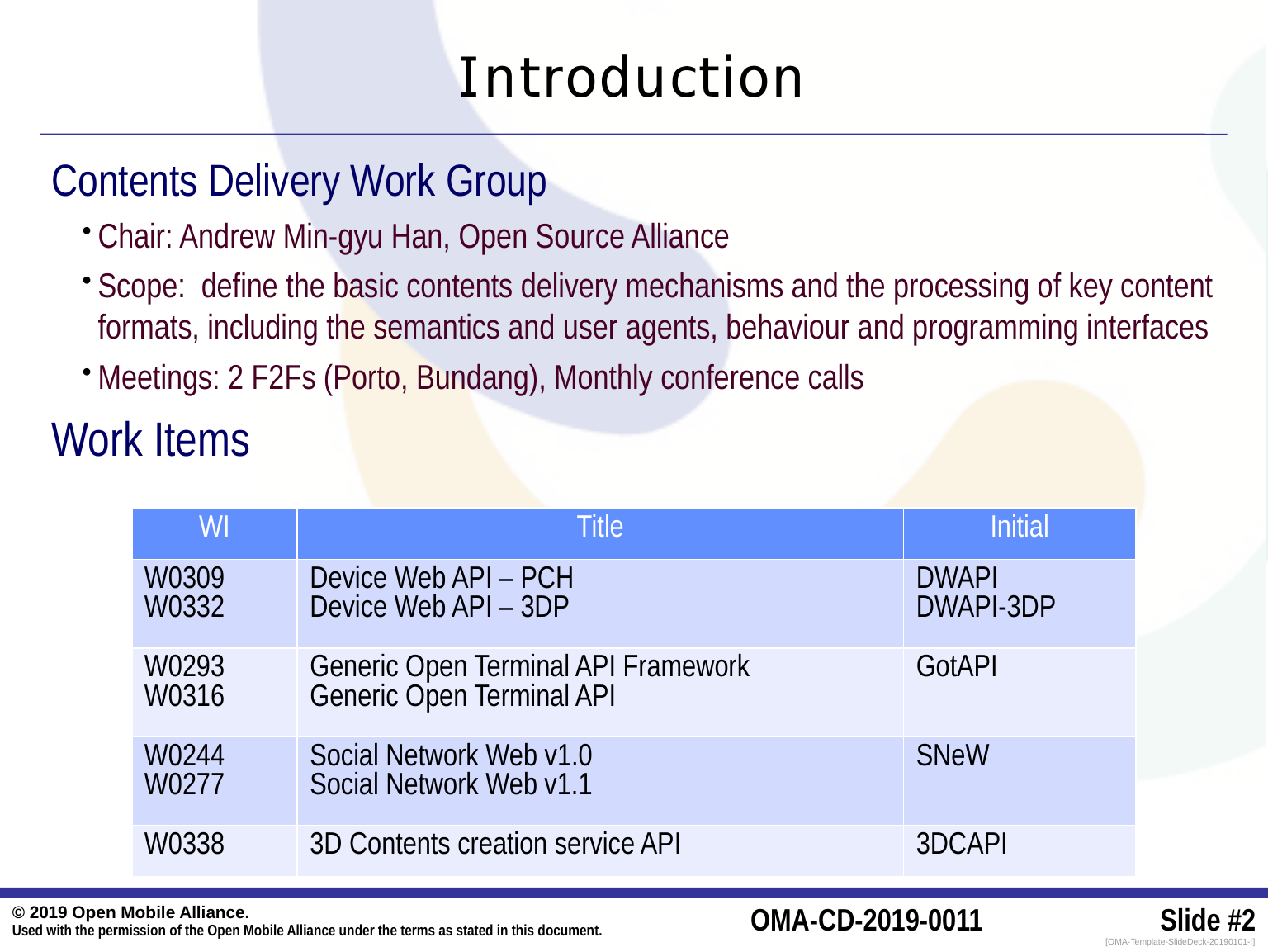

# Introduction
Contents Delivery Work Group
Chair: Andrew Min-gyu Han, Open Source Alliance
Scope:  define the basic contents delivery mechanisms and the processing of key content formats, including the semantics and user agents, behaviour and programming interfaces
Meetings: 2 F2Fs (Porto, Bundang), Monthly conference calls
Work Items

| WI | Title | Initial |
| --- | --- | --- |
| W0309 W0332 | Device Web API – PCH Device Web API – 3DP | DWAPI DWAPI-3DP |
| W0293 W0316 | Generic Open Terminal API Framework Generic Open Terminal API | GotAPI |
| W0244 W0277 | Social Network Web v1.0 Social Network Web v1.1 | SNeW |
| W0338 | 3D Contents creation service API | 3DCAPI |